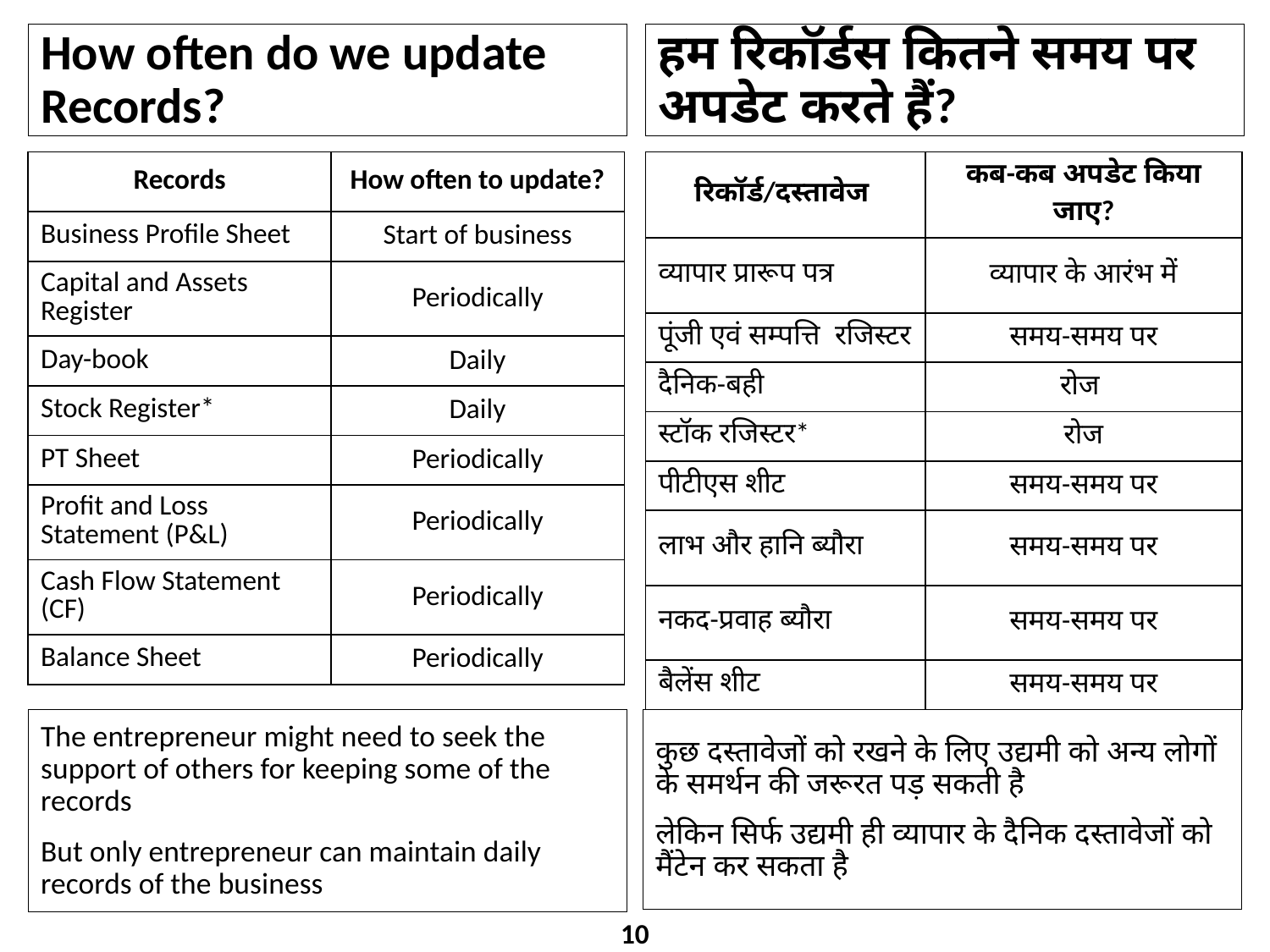

# How often do we update Records?
हम रिकॉर्डस कितने समय पर अपडेट करते हैं?
| Records | How often to update? |
| --- | --- |
| Business Profile Sheet | Start of business |
| Capital and Assets Register | Periodically |
| Day-book | Daily |
| Stock Register\* | Daily |
| PT Sheet | Periodically |
| Profit and Loss Statement (P&L) | Periodically |
| Cash Flow Statement (CF) | Periodically |
| Balance Sheet | Periodically |
| रिकॉर्ड/दस्तावेज | कब-कब अपडेट किया जाए? |
| --- | --- |
| व्यापार प्रारूप पत्र | व्यापार के आरंभ में |
| पूंजी एवं सम्पत्ति रजिस्टर | समय-समय पर |
| दैनिक-बही | रोज |
| स्टॉक रजिस्टर\* | रोज |
| पीटीएस शीट | समय-समय पर |
| लाभ और हानि ब्यौरा | समय-समय पर |
| नकद-प्रवाह ब्यौरा | समय-समय पर |
| बैलेंस शीट | समय-समय पर |
The entrepreneur might need to seek the support of others for keeping some of the records
But only entrepreneur can maintain daily records of the business
कुछ दस्तावेजों को रखने के लिए उद्यमी को अन्य लोगों के समर्थन की जरूरत पड़ सकती है
लेकिन सिर्फ उद्यमी ही व्यापार के दैनिक दस्तावेजों को मैंटेन कर सकता है
10